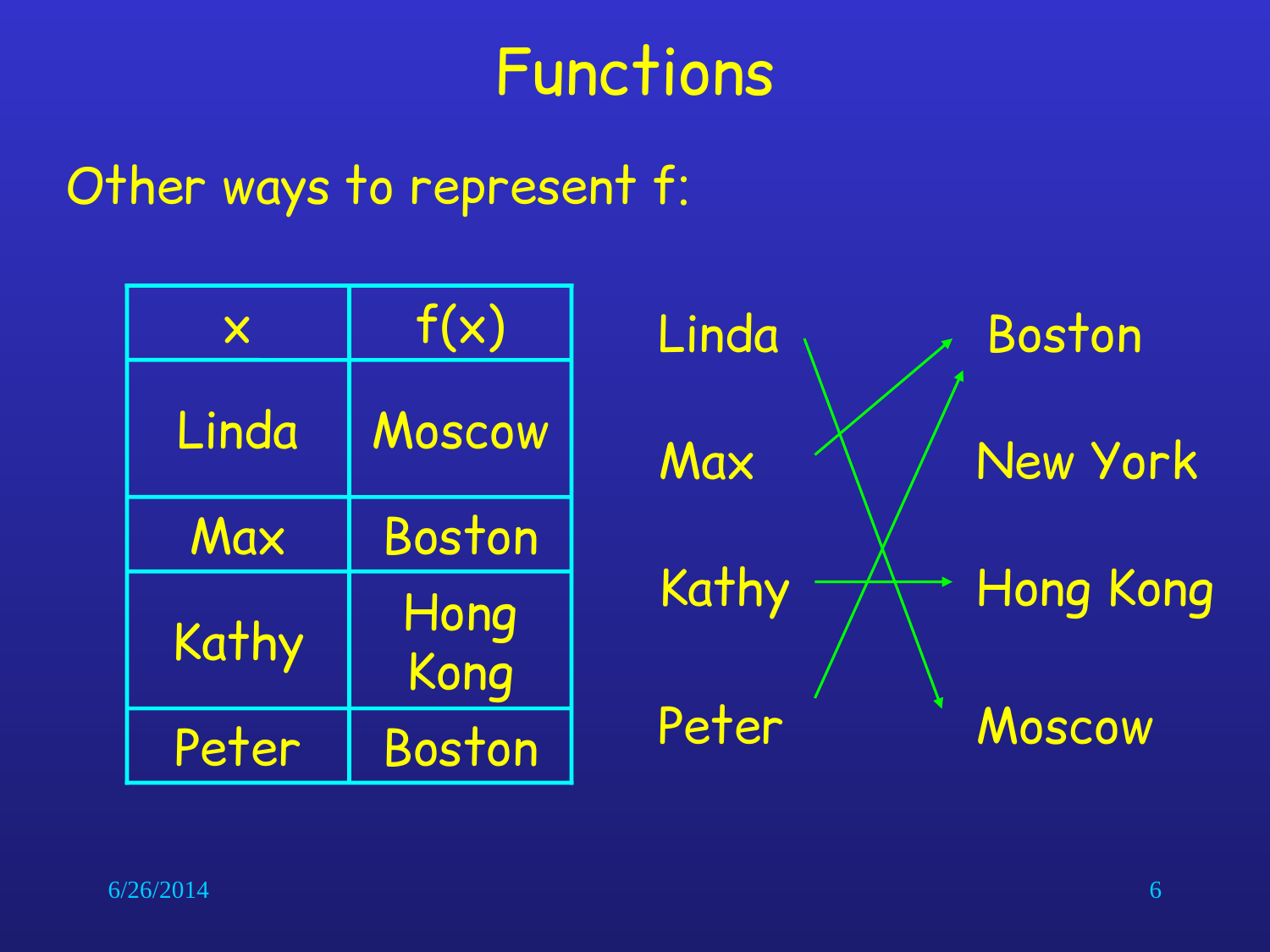

# Functions
Other ways to represent f:

x

f(x)

Linda

Moscow
Max

Boston
Kathy

Hong Kong
Peter

Boston

Linda
Boston
Max
New York
Kathy
Hong Kong
Peter
Moscow

6/26/2014
6